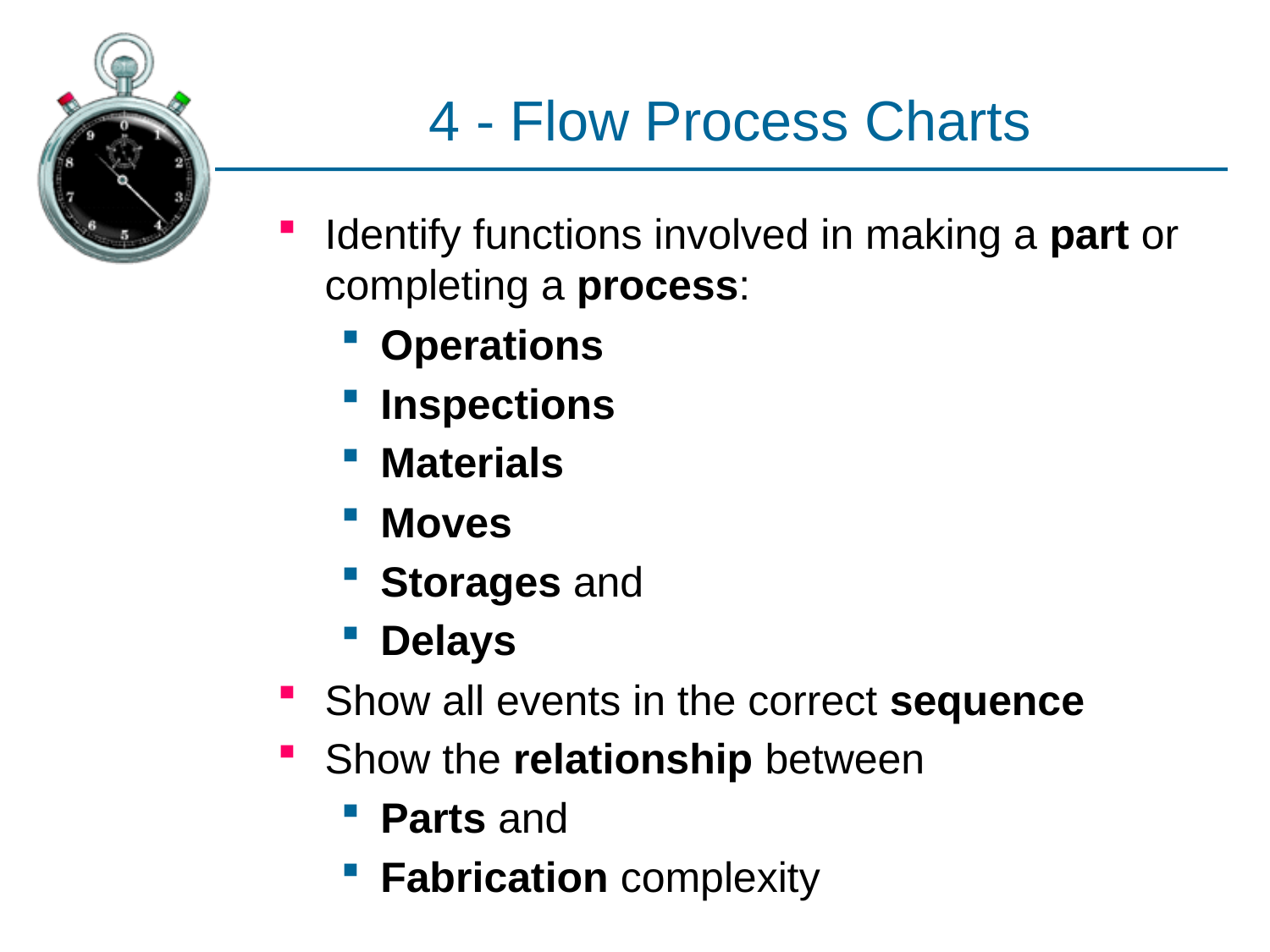

# 4 - Flow Process Charts
Identify functions involved in making a part or completing a process:
Operations
Inspections
Materials
Moves
Storages and
Delays
Show all events in the correct sequence
Show the relationship between
Parts and
Fabrication complexity